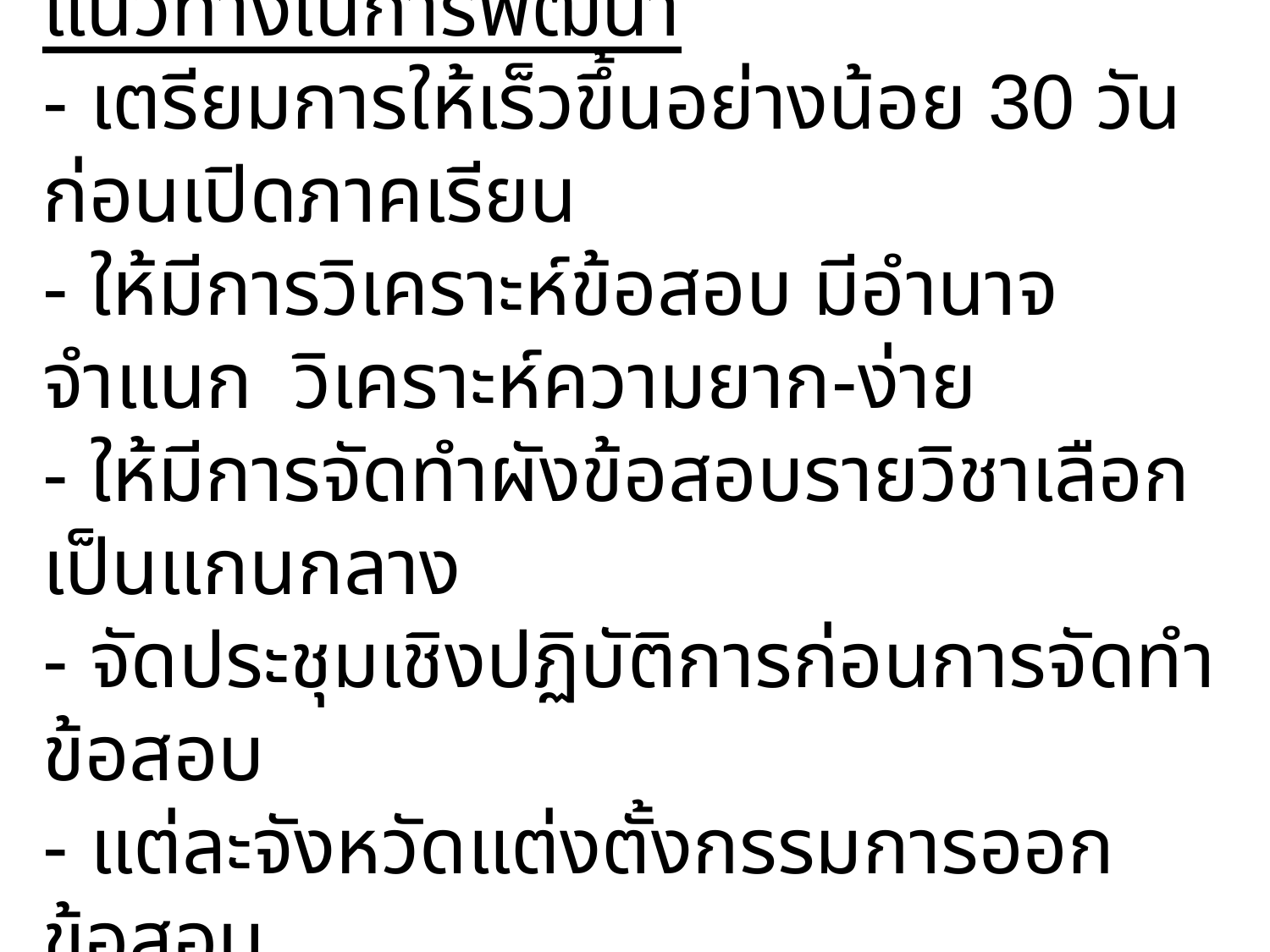

# แนวทางในการพัฒนา - เตรียมการให้เร็วขึ้นอย่างน้อย 30 วัน ก่อนเปิดภาคเรียน - ให้มีการวิเคราะห์ข้อสอบ มีอำนาจจำแนก  วิเคราะห์ความยาก-ง่าย - ให้มีการจัดทำผังข้อสอบรายวิชาเลือกเป็นแกนกลาง - จัดประชุมเชิงปฏิบัติการก่อนการจัดทำข้อสอบ - แต่ละจังหวัดแต่งตั้งกรรมการออกข้อสอบ